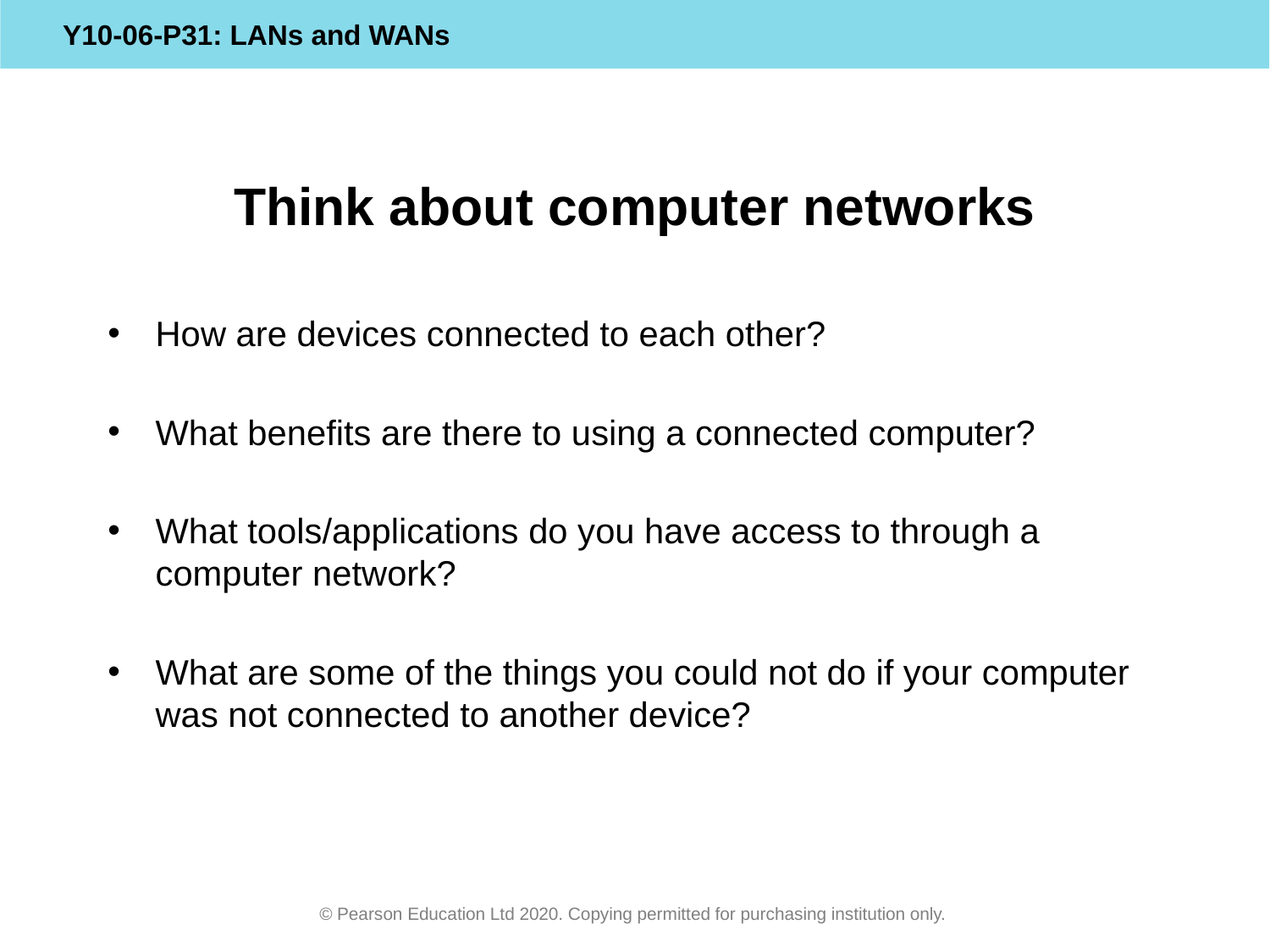

# Think about computer networks
How are devices connected to each other?

What benefits are there to using a connected computer?

What tools/applications do you have access to through a computer network?

What are some of the things you could not do if your computer was not connected to another device?
© Pearson Education Ltd 2020. Copying permitted for purchasing institution only.